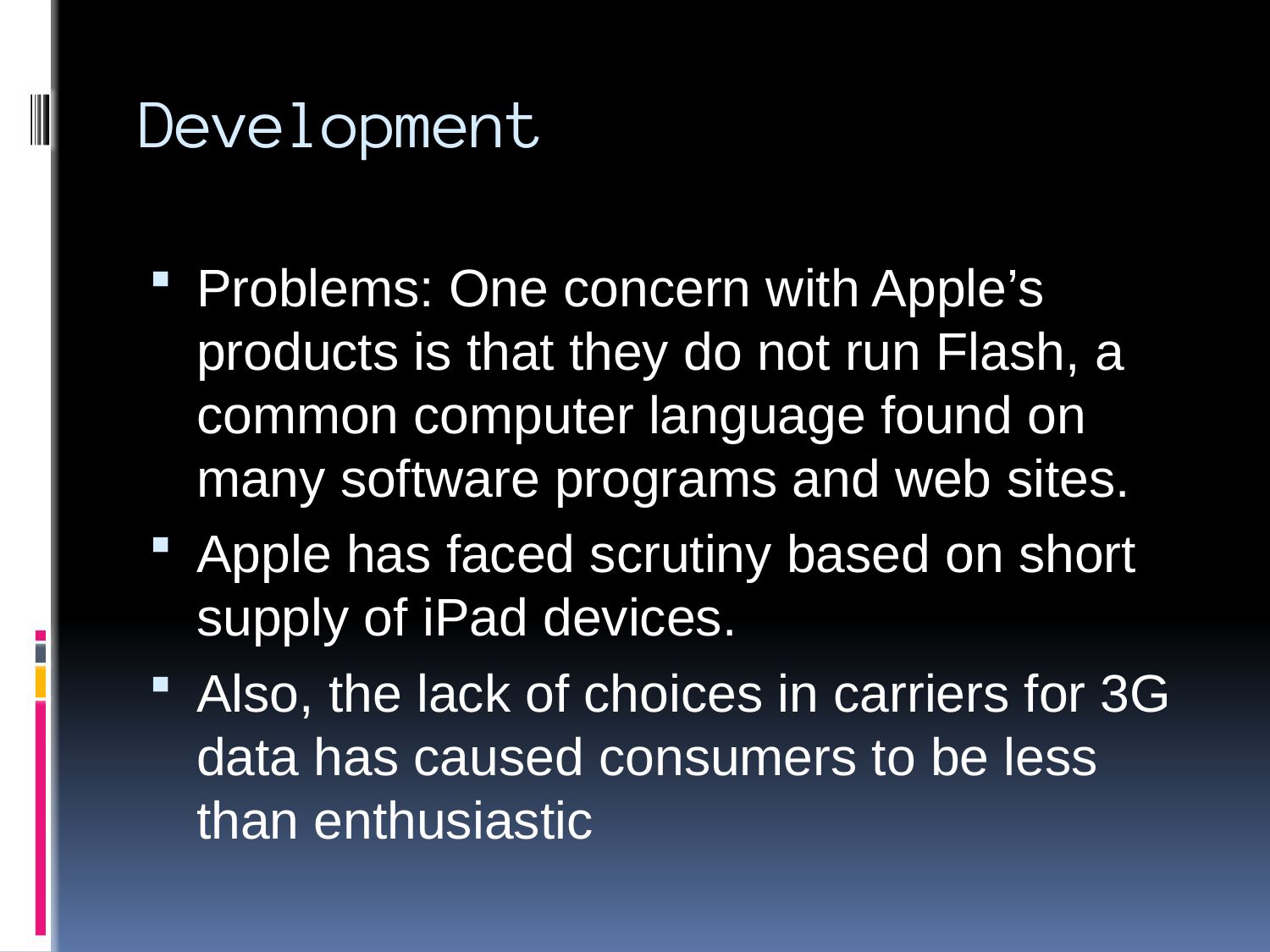

# Development
Problems: One concern with Apple’s products is that they do not run Flash, a common computer language found on many software programs and web sites.
Apple has faced scrutiny based on short supply of iPad devices.
Also, the lack of choices in carriers for 3G data has caused consumers to be less than enthusiastic